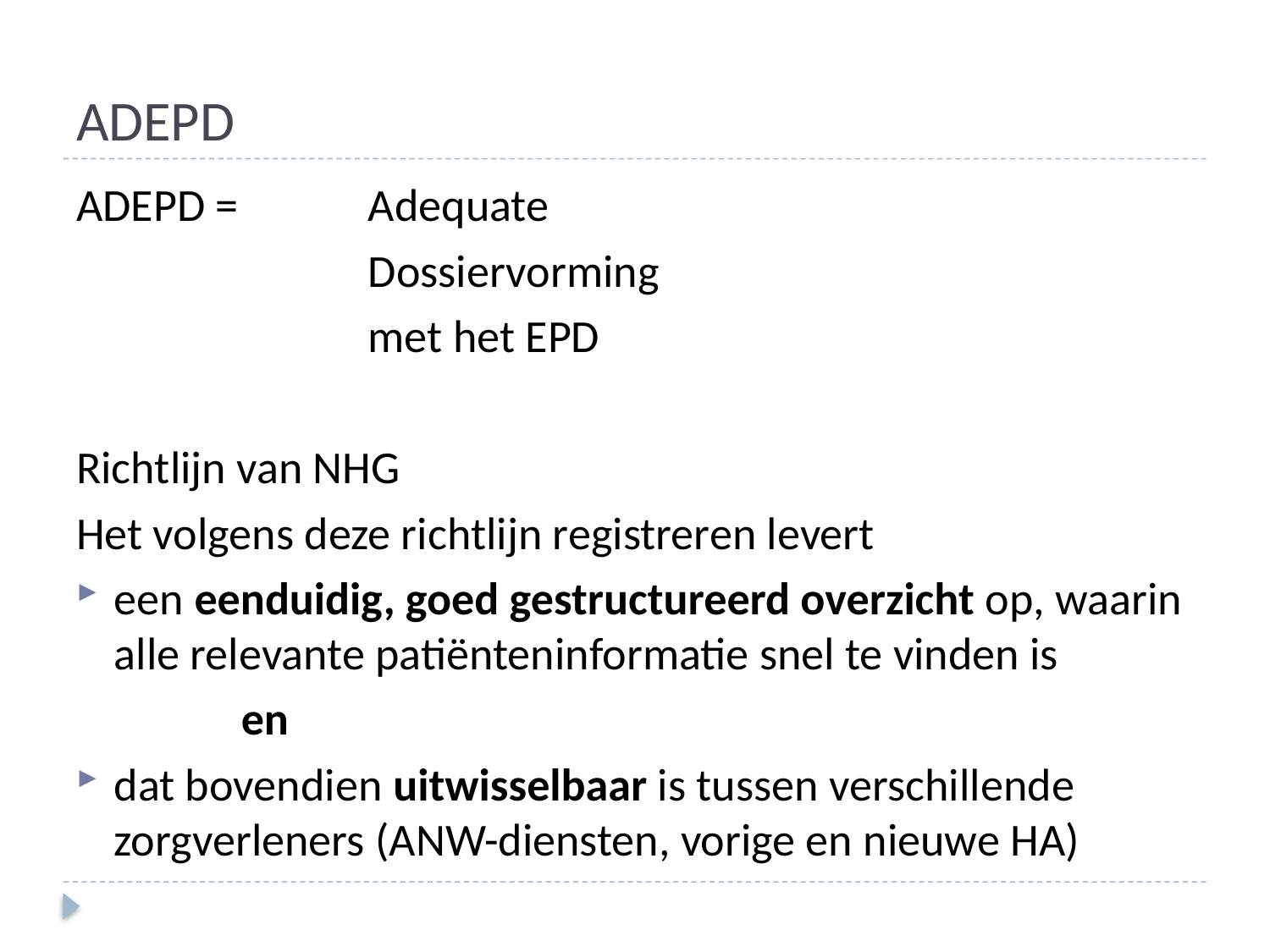

# ADEPD
ADEPD = 	Adequate
			Dossiervorming
			met het EPD

Richtlijn van NHG
Het volgens deze richtlijn registreren levert
een eenduidig, goed gestructureerd overzicht op, waarin alle relevante patiënteninformatie snel te vinden is
		en
dat bovendien uitwisselbaar is tussen verschillende zorgverleners (ANW-diensten, vorige en nieuwe HA)